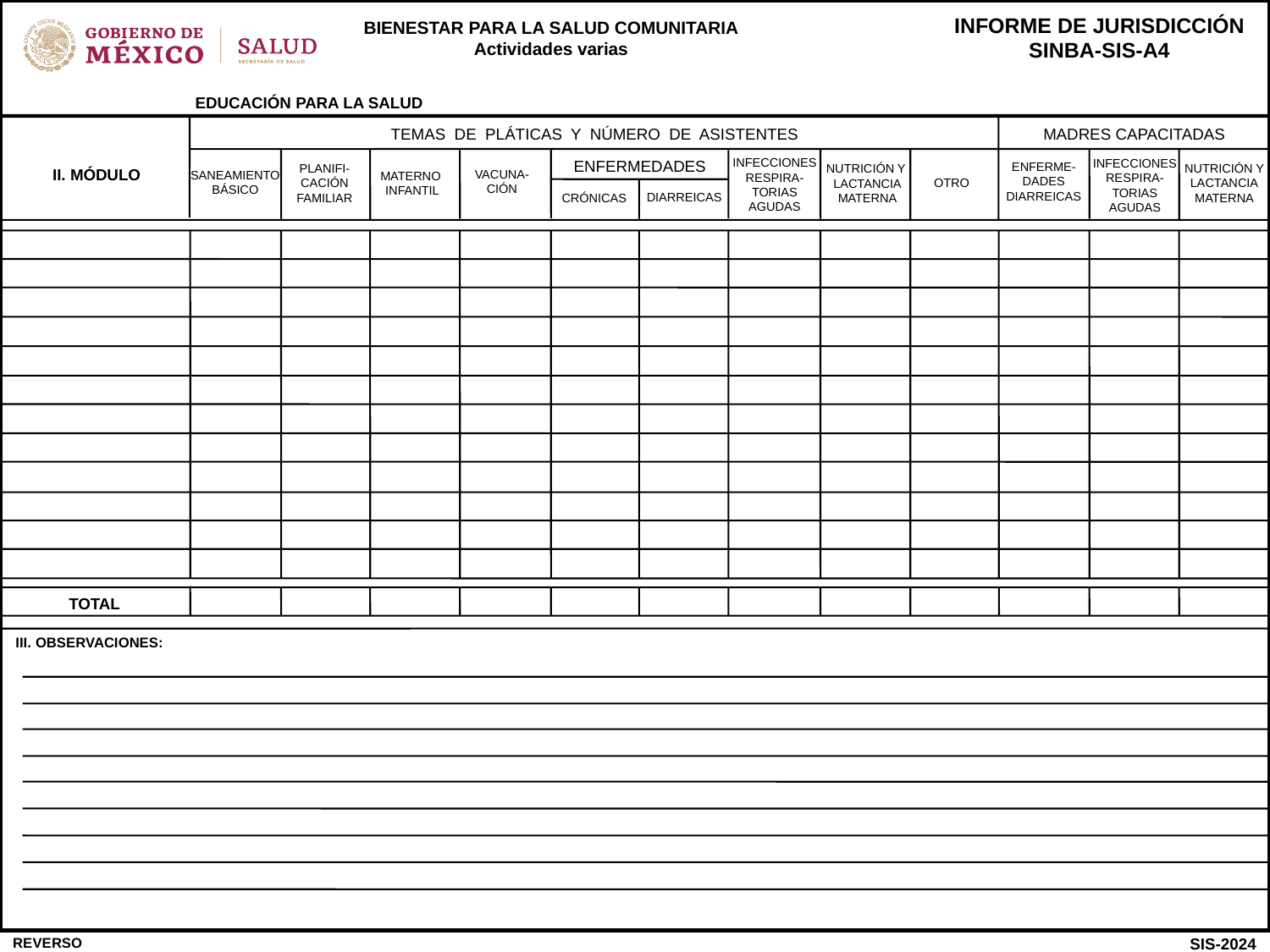

EDUCACIÓN PARA LA SALUD

TEMAS  DE  PLÁTICAS  Y  NÚMERO  DE  ASISTENTES
MADRES CAPACITADAS

INFECCIONES
RESPIRA-
TORIAS
AGUDAS

INFECCIONES
RESPIRA-
TORIAS
AGUDAS

ENFERMEDADES

ENFERME-
DADES
DIARREICAS
PLANIFI-
CACIÓN
FAMILIAR
NUTRICIÓN Y
LACTANCIA
MATERNA
NUTRICIÓN Y
LACTANCIA
MATERNA
II. MÓDULO
VACUNA-
CIÓN
SANEAMIENTO
BÁSICO
MATERNO
 INFANTIL
OTRO

DIARREICAS
CRÓNICAS

TOTAL

III. OBSERVACIONES:

REVERSO